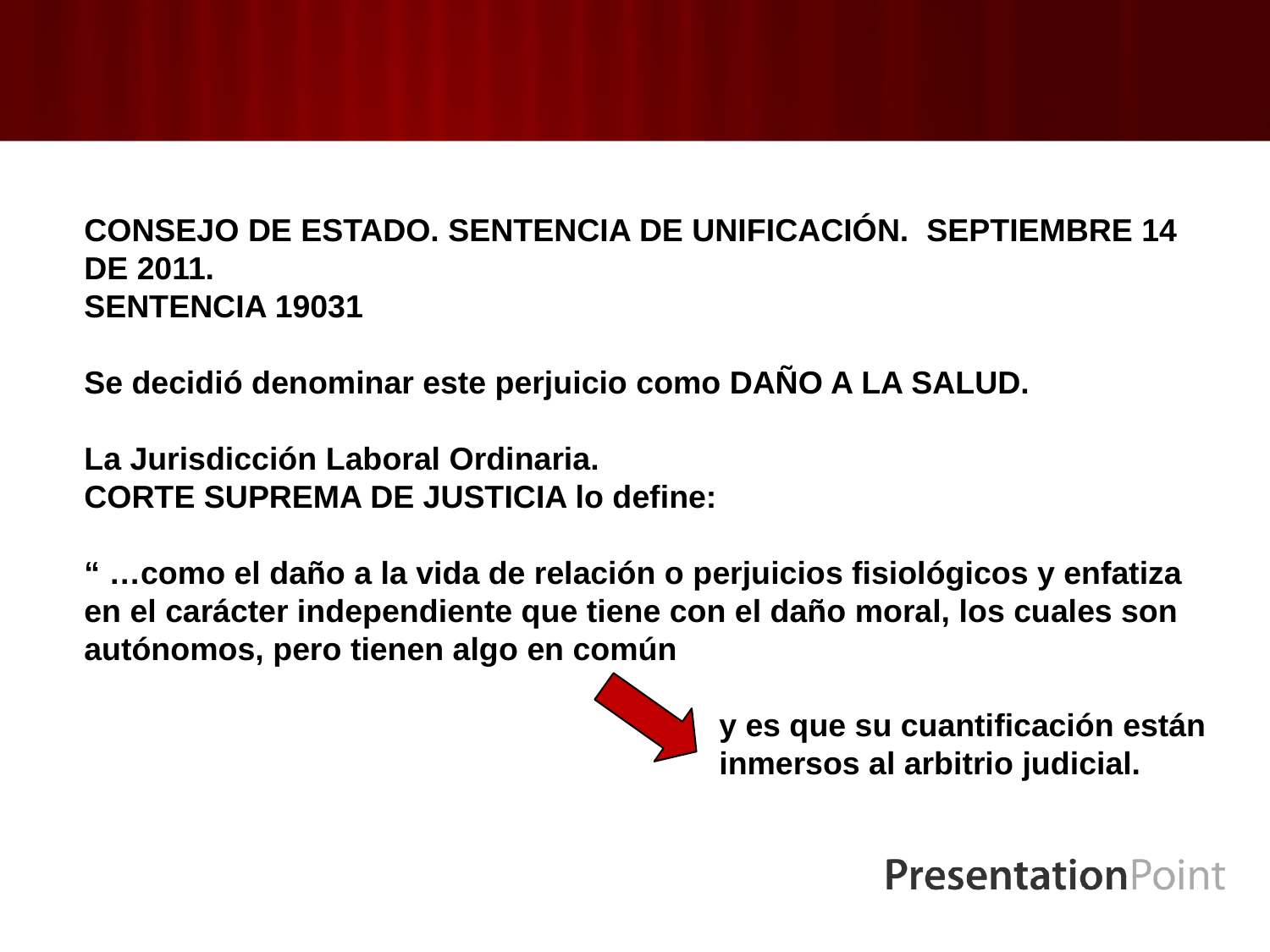

CONSEJO DE ESTADO. SENTENCIA DE UNIFICACIÓN.  SEPTIEMBRE 14 DE 2011.
SENTENCIA 19031

Se decidió denominar este perjuicio como DAÑO A LA SALUD.

La Jurisdicción Laboral Ordinaria.
CORTE SUPREMA DE JUSTICIA lo define:

“ …como el daño a la vida de relación o perjuicios fisiológicos y enfatiza en el carácter independiente que tiene con el daño moral, los cuales son autónomos, pero tienen algo en común

					y es que su cuantificación están 					inmersos al arbitrio judicial.